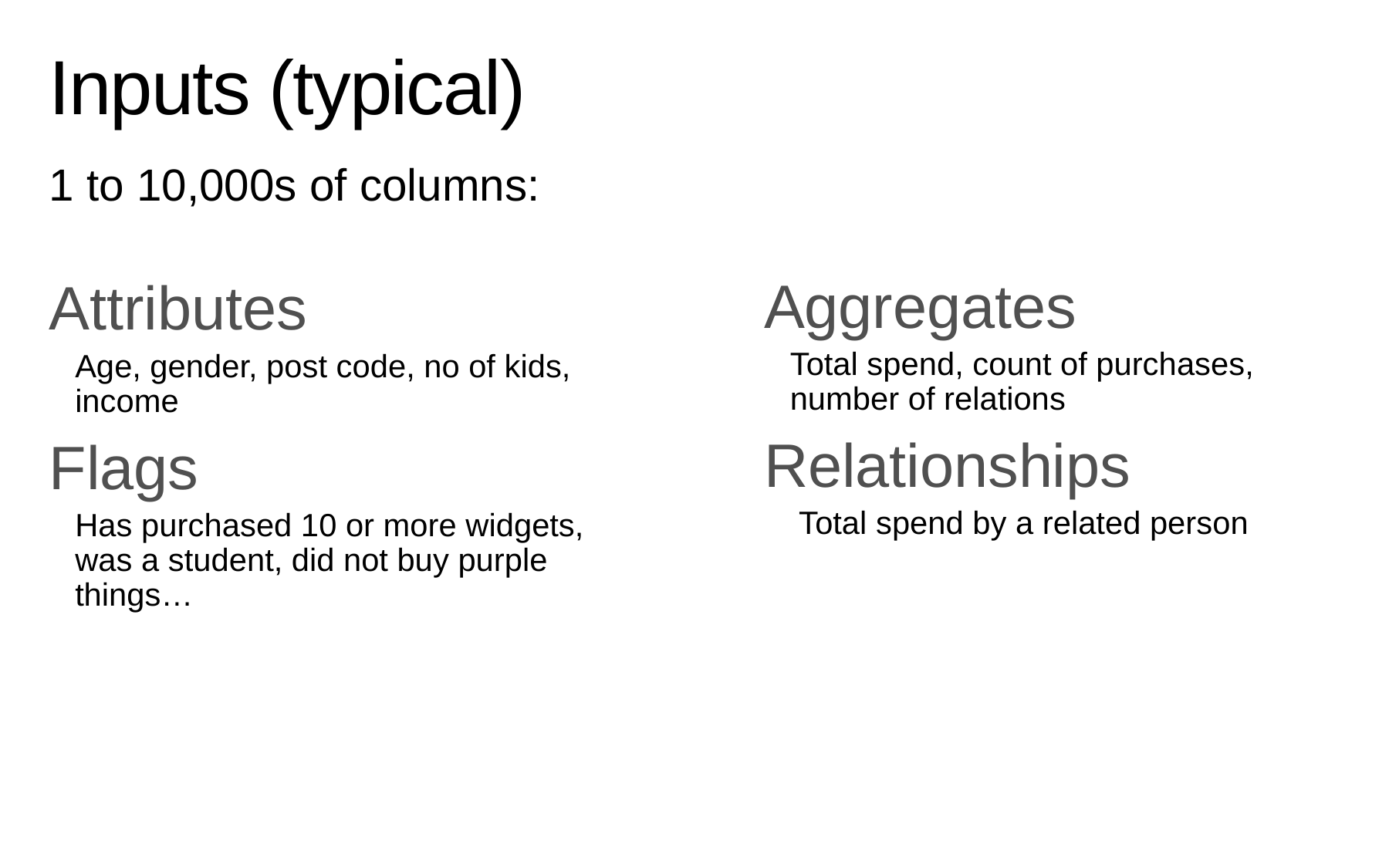

# Inputs (typical)
1 to 10,000s of columns:

Attributes
Age, gender, post code, no of kids, income
Flags
Has purchased 10 or more widgets, was a student, did not buy purple things…

Aggregates
Total spend, count of purchases, number of relations
Relationships
 Total spend by a related person